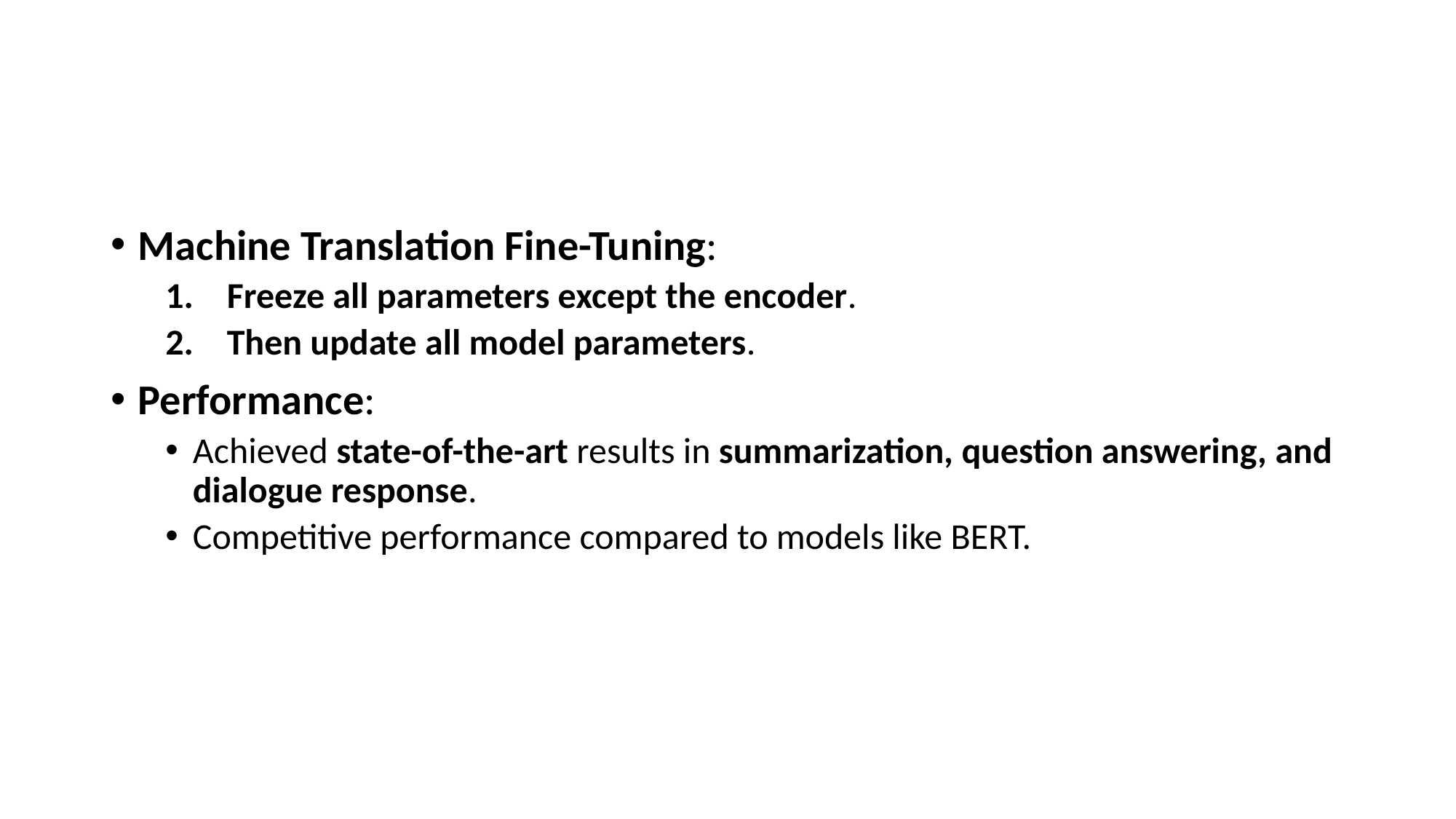

#
Machine Translation Fine-Tuning:
Freeze all parameters except the encoder.
Then update all model parameters.
Performance:
Achieved state-of-the-art results in summarization, question answering, and dialogue response.
Competitive performance compared to models like BERT.